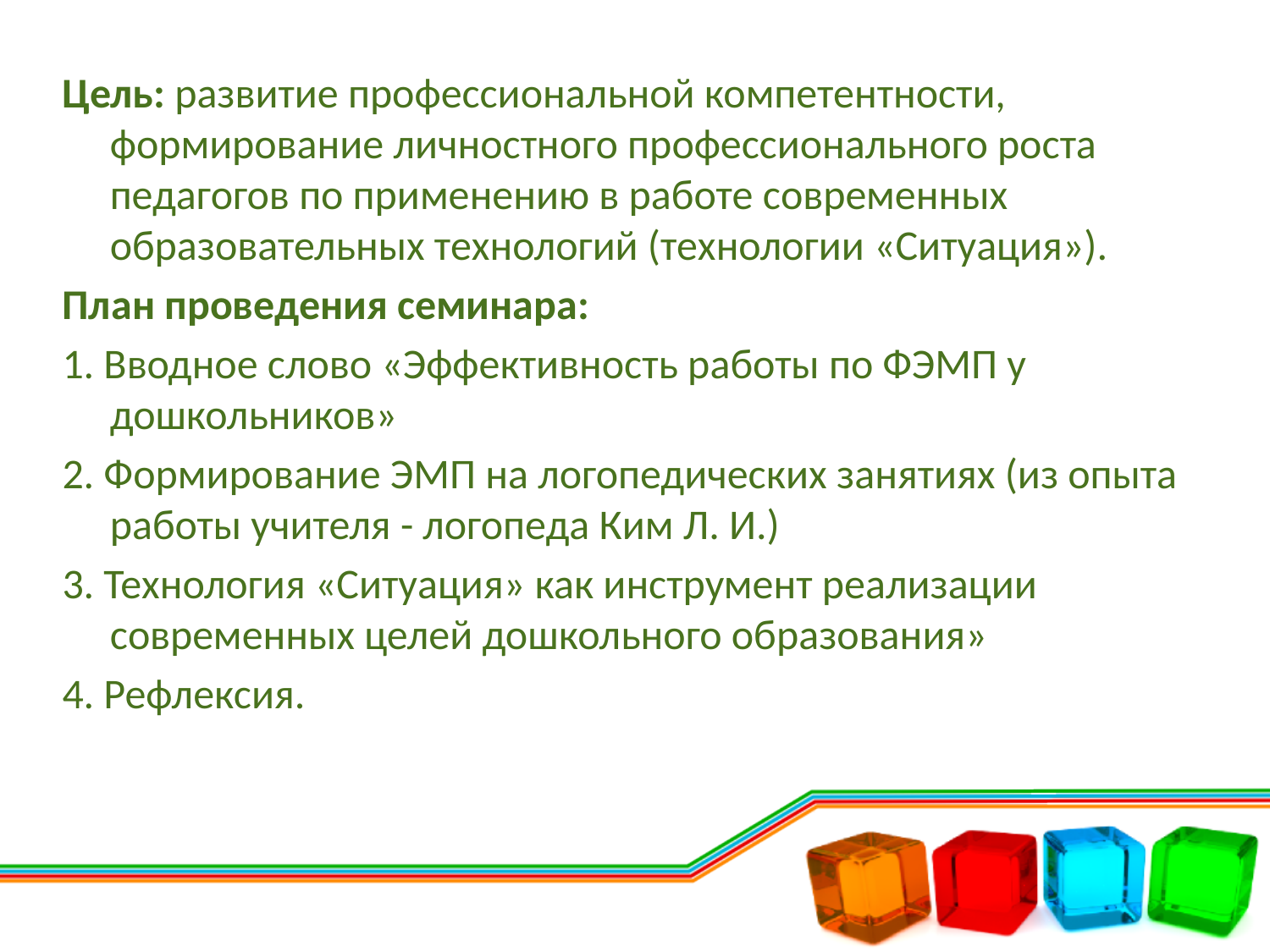

Цель: развитие профессиональной компетентности, формирование личностного профессионального роста педагогов по применению в работе современных образовательных технологий (технологии «Ситуация»).
План проведения семинара:
1. Вводное слово «Эффективность работы по ФЭМП у дошкольников»
2. Формирование ЭМП на логопедических занятиях (из опыта работы учителя - логопеда Ким Л. И.)
3. Технология «Ситуация» как инструмент реализации современных целей дошкольного образования»
4. Рефлексия.